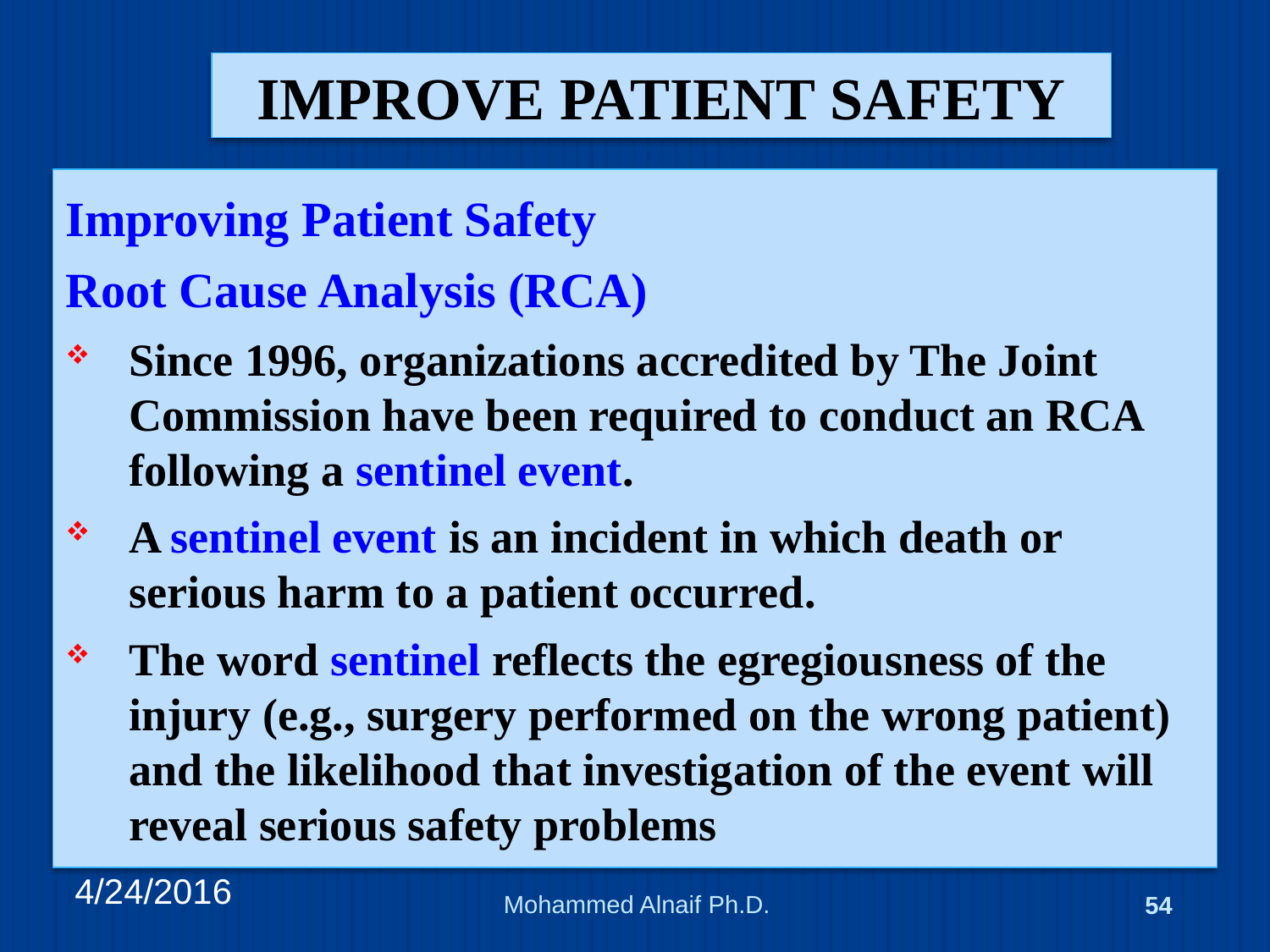

# improve patient safety
Improving Patient Safety
Root Cause Analysis (RCA)
Since 1996, organizations accredited by The Joint Commission have been required to conduct an RCA following a sentinel event.
A sentinel event is an incident in which death or serious harm to a patient occurred.
The word sentinel reflects the egregiousness of the injury (e.g., surgery performed on the wrong patient) and the likelihood that investigation of the event will reveal serious safety problems
4/24/2016
Mohammed Alnaif Ph.D.
54